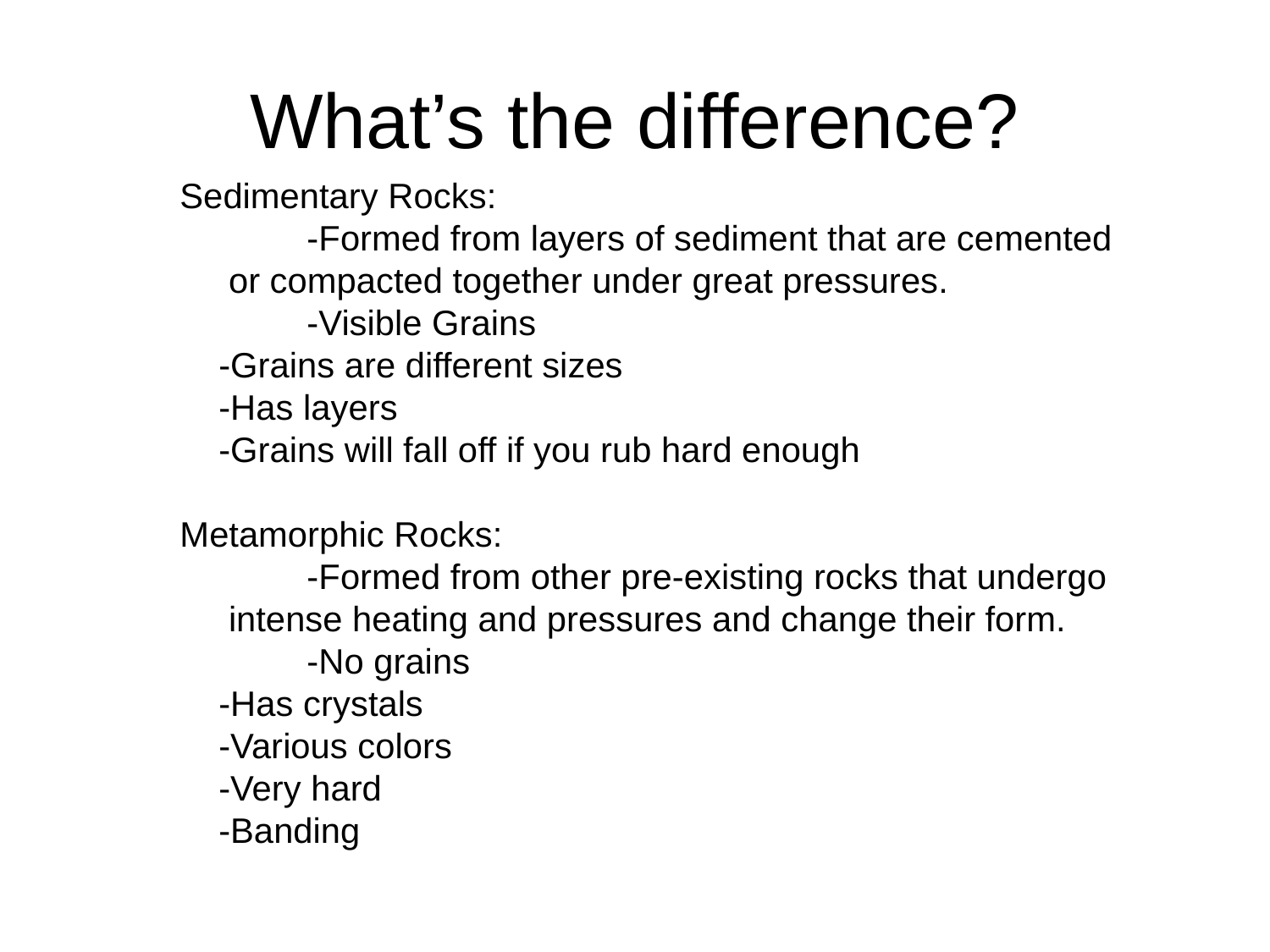

# What’s the difference?
Sedimentary Rocks:
	-Formed from layers of sediment that are cemented
     or compacted together under great pressures.
	-Visible Grains
    -Grains are different sizes
    -Has layers
    -Grains will fall off if you rub hard enough

Metamorphic Rocks:
	-Formed from other pre-existing rocks that undergo
     intense heating and pressures and change their form.
	-No grains
    -Has crystals
    -Various colors
    -Very hard
    -Banding